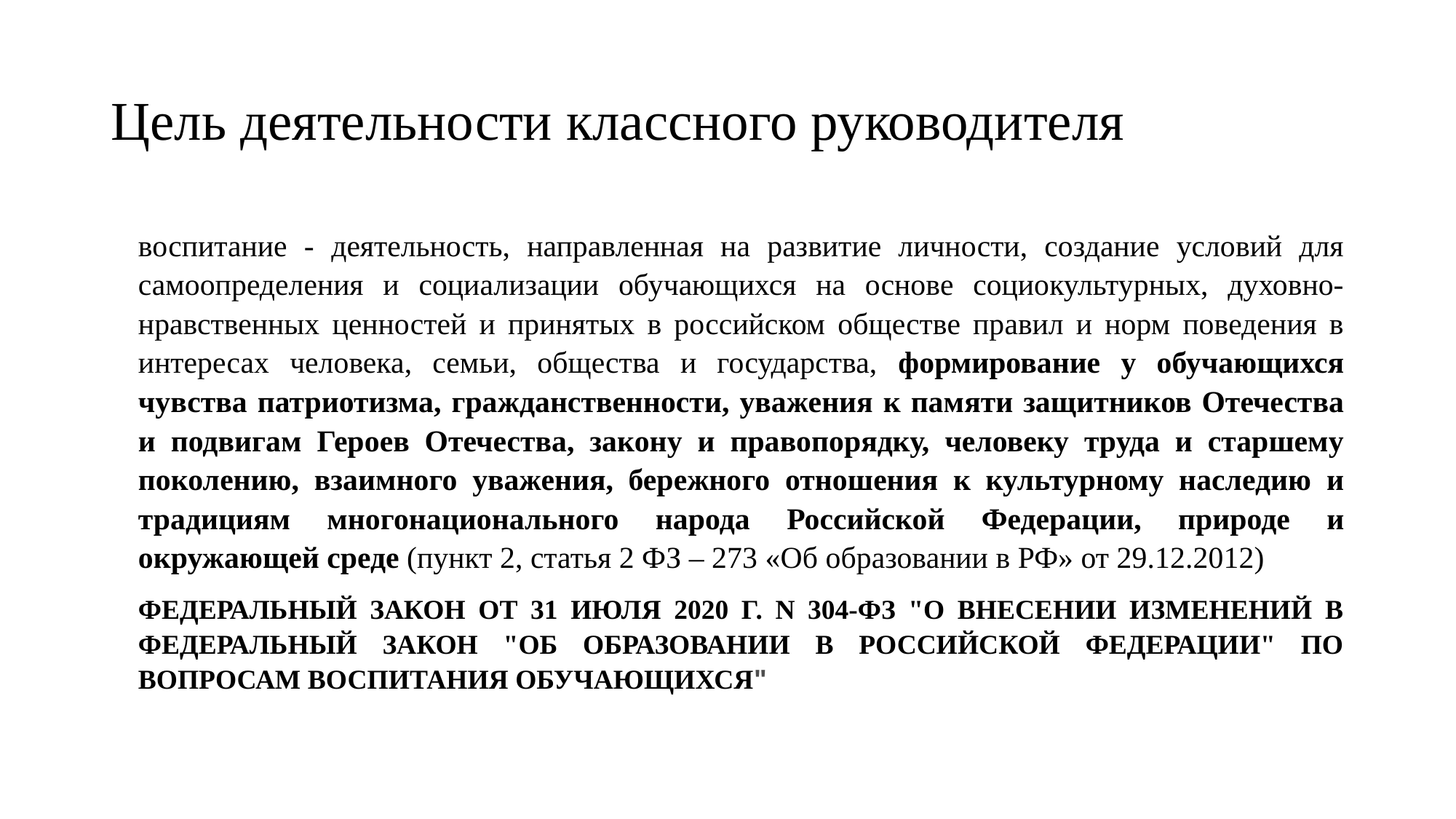

# Цель деятельности классного руководителя
воспитание - деятельность, направленная на развитие личности, создание условий для самоопределения и социализации обучающихся на основе социокультурных, духовно-нравственных ценностей и принятых в российском обществе правил и норм поведения в интересах человека, семьи, общества и государства, формирование у обучающихся чувства патриотизма, гражданственности, уважения к памяти защитников Отечества и подвигам Героев Отечества, закону и правопорядку, человеку труда и старшему поколению, взаимного уважения, бережного отношения к культурному наследию и традициям многонационального народа Российской Федерации, природе и окружающей среде (пункт 2, статья 2 ФЗ – 273 «Об образовании в РФ» от 29.12.2012)
ФЕДЕРАЛЬНЫЙ ЗАКОН ОТ 31 ИЮЛЯ 2020 Г. N 304-ФЗ "О ВНЕСЕНИИ ИЗМЕНЕНИЙ В ФЕДЕРАЛЬНЫЙ ЗАКОН "ОБ ОБРАЗОВАНИИ В РОССИЙСКОЙ ФЕДЕРАЦИИ" ПО ВОПРОСАМ ВОСПИТАНИЯ ОБУЧАЮЩИХСЯ"